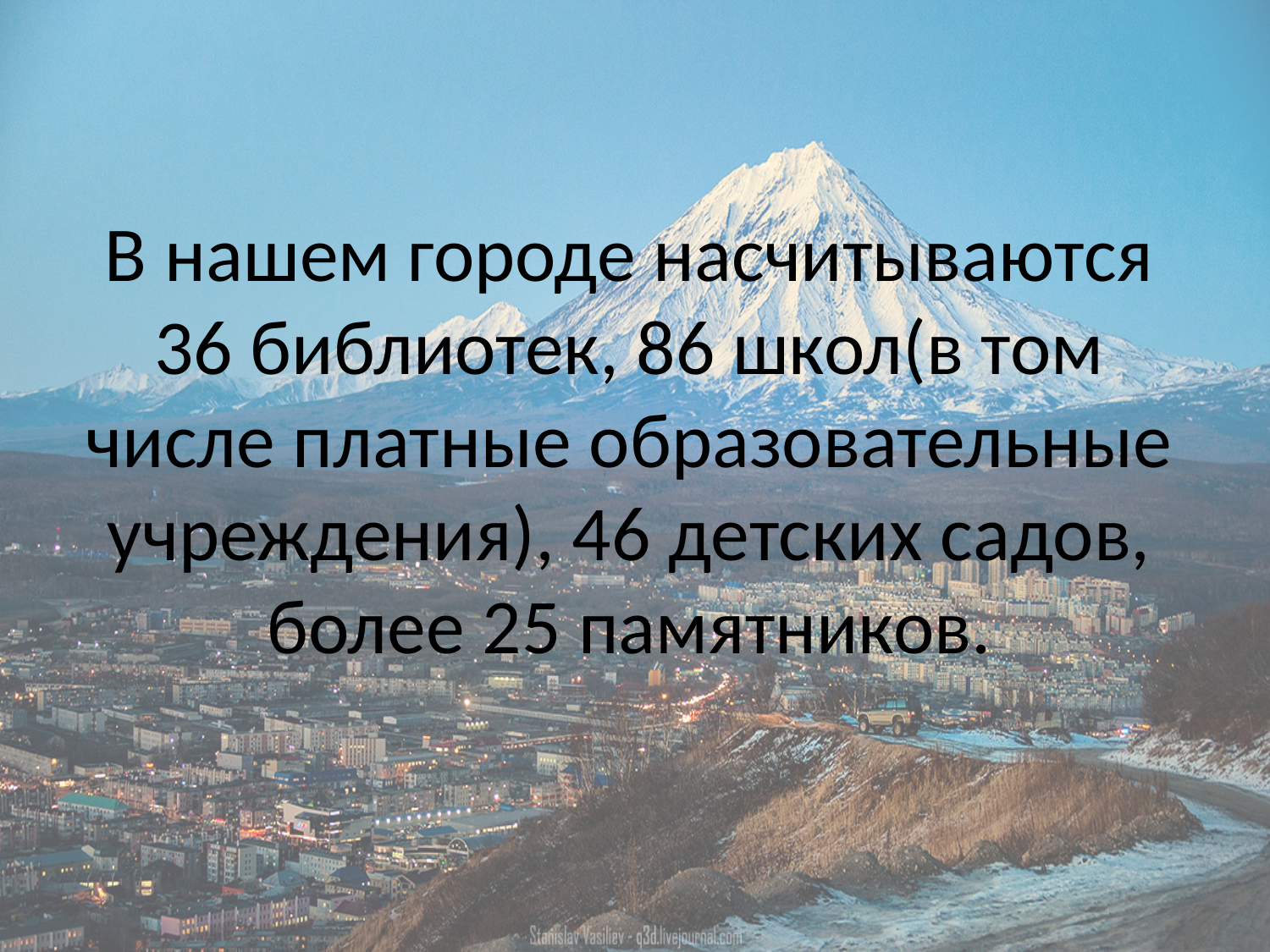

# В нашем городе насчитываются 36 библиотек, 86 школ(в том числе платные образовательные учреждения), 46 детских садов, более 25 памятников.